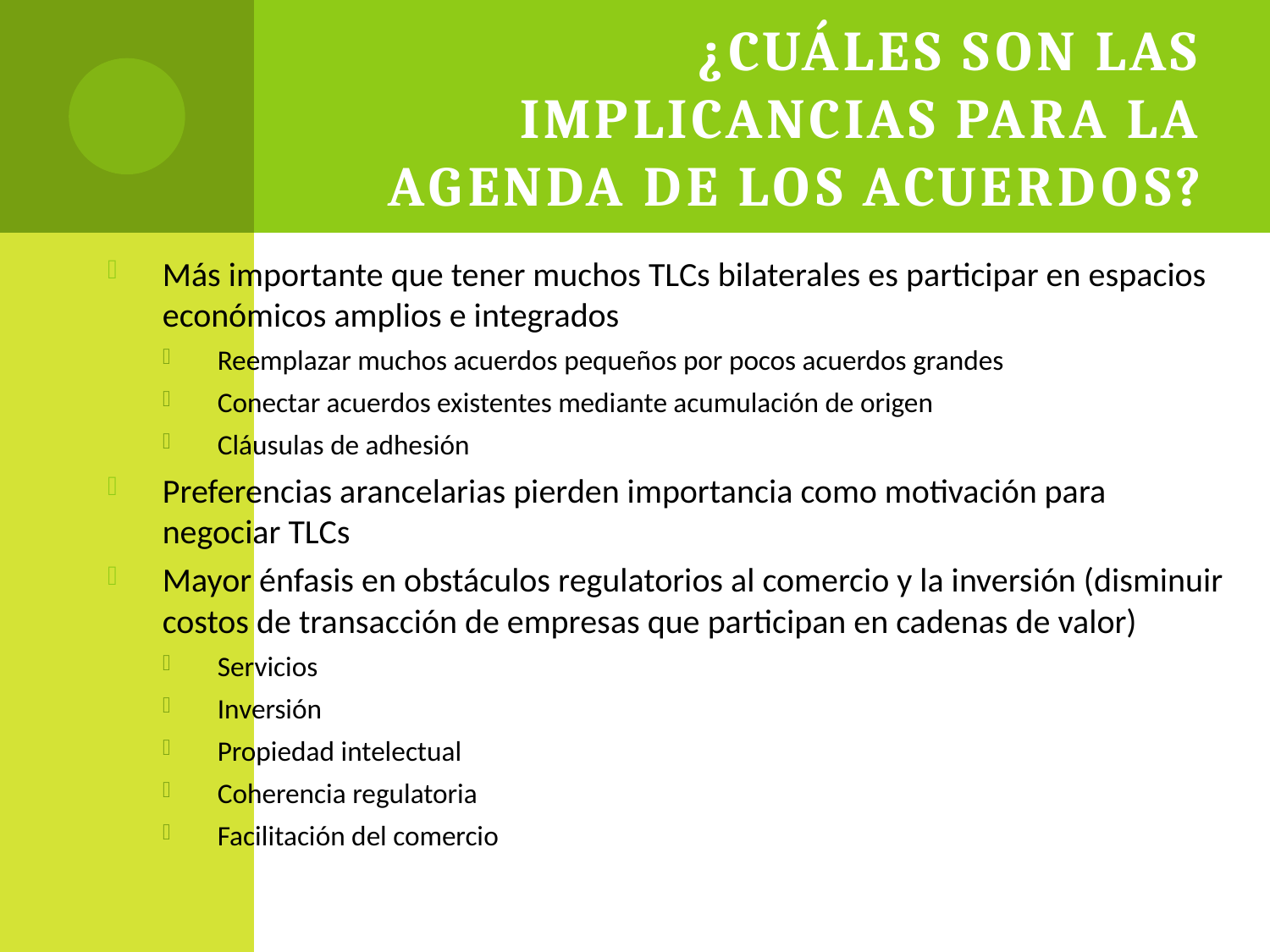

# ¿Cuáles son las implicancias para la agenda de los acuerdos?
Más importante que tener muchos TLCs bilaterales es participar en espacios económicos amplios e integrados
Reemplazar muchos acuerdos pequeños por pocos acuerdos grandes
Conectar acuerdos existentes mediante acumulación de origen
Cláusulas de adhesión
Preferencias arancelarias pierden importancia como motivación para negociar TLCs
Mayor énfasis en obstáculos regulatorios al comercio y la inversión (disminuir costos de transacción de empresas que participan en cadenas de valor)
Servicios
Inversión
Propiedad intelectual
Coherencia regulatoria
Facilitación del comercio